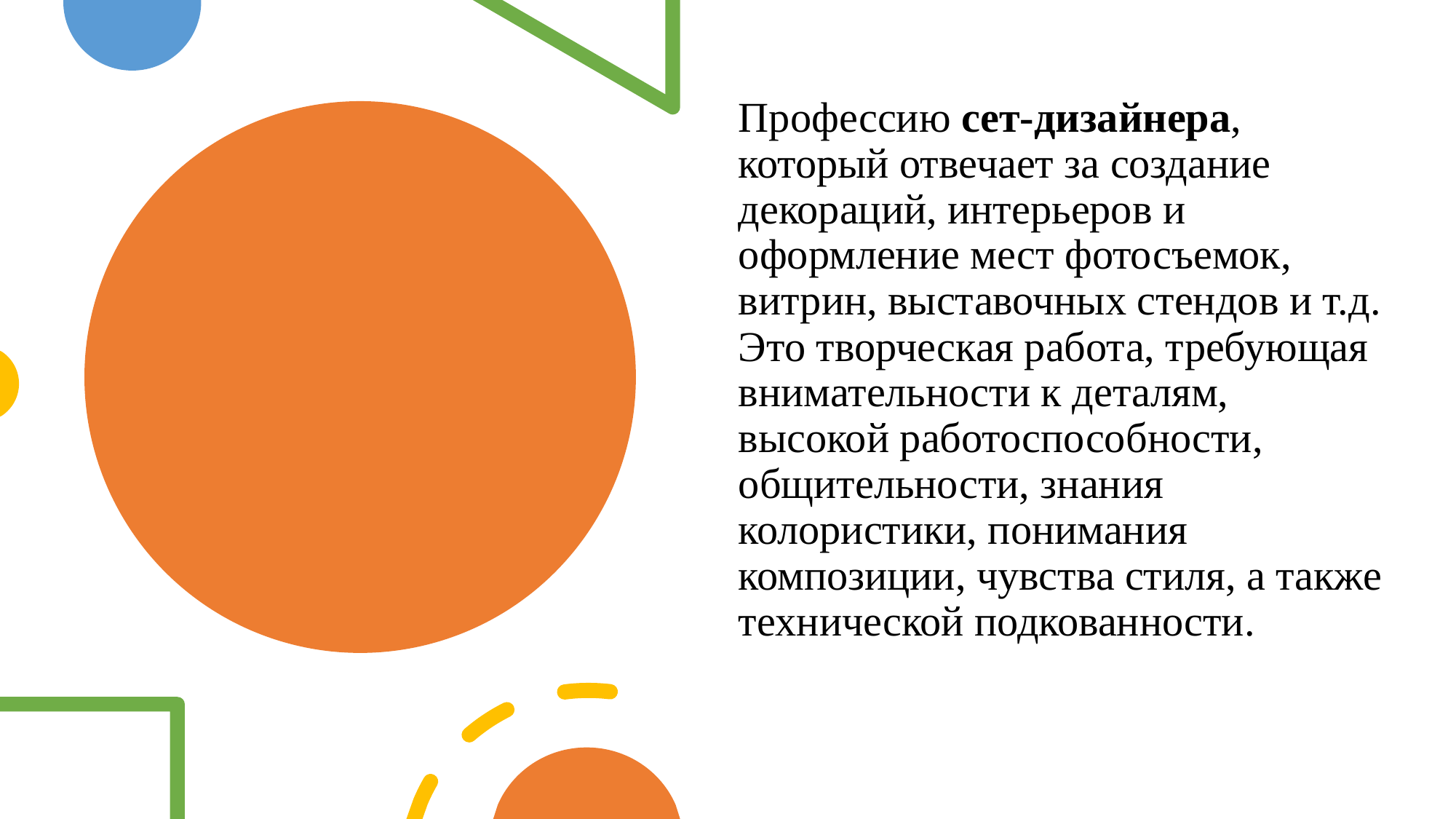

Профессию сет-дизайнера, который отвечает за создание декораций, интерьеров и оформление мест фотосъемок, витрин, выставочных стендов и т.д. Это творческая работа, требующая внимательности к деталям, высокой работоспособности, общительности, знания колористики, понимания композиции, чувства стиля, а также технической подкованности.